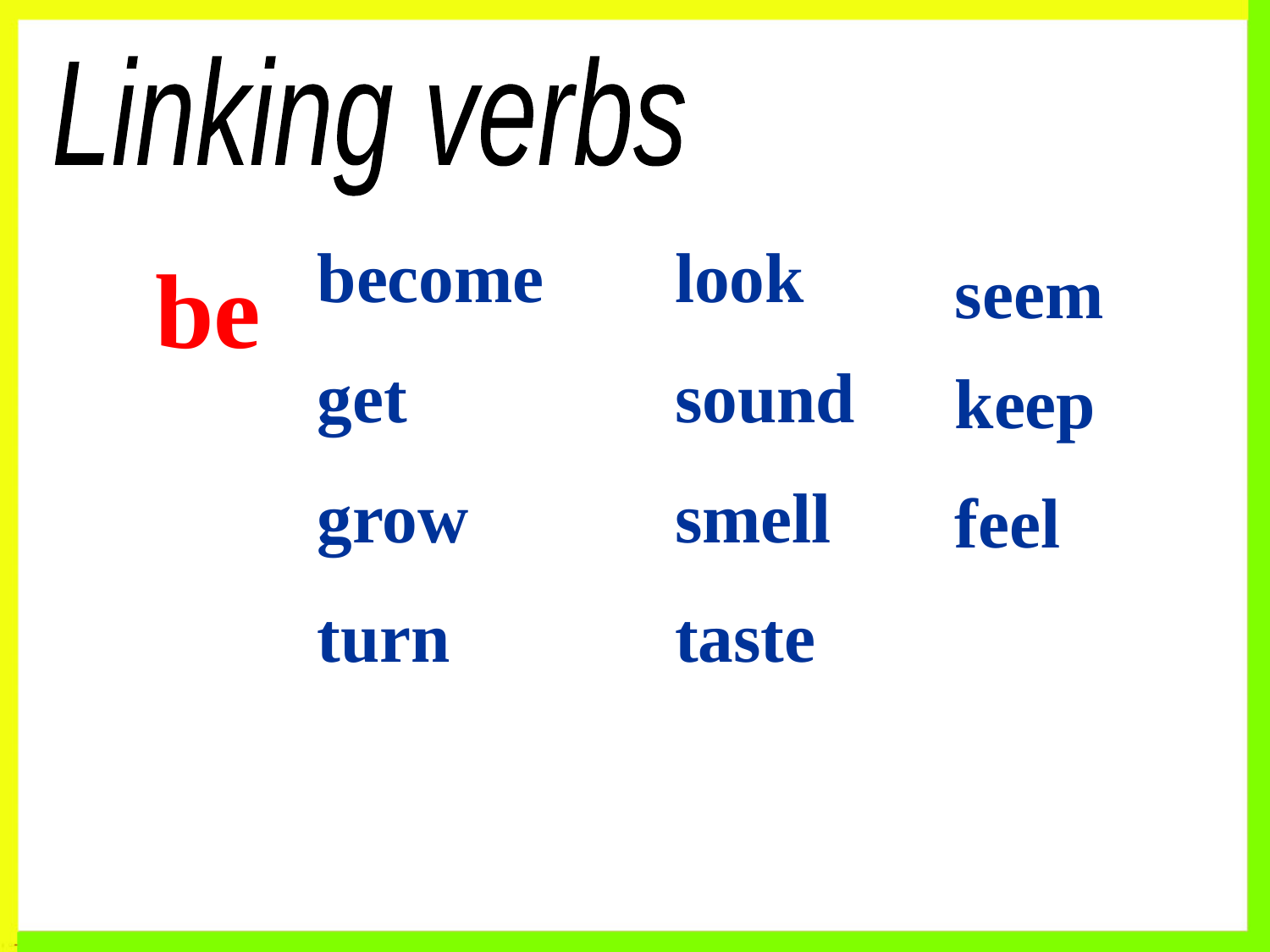

Linking verbs
 seem
 keep
 feel

become
get
grow
turn
 look
 sound
 smell
 taste
 be